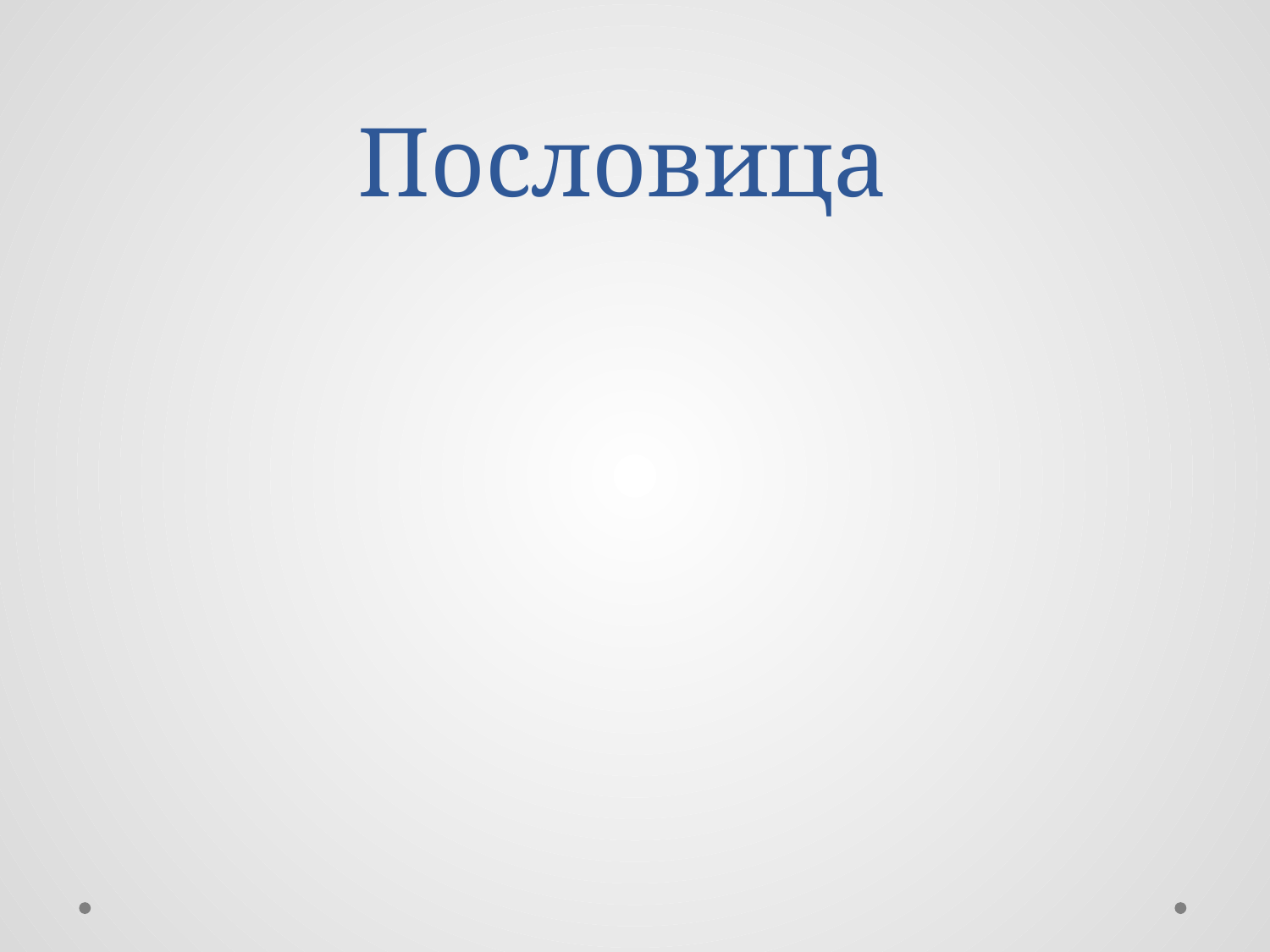

# Пословица
Без
себя
расчета
губить!
жить –